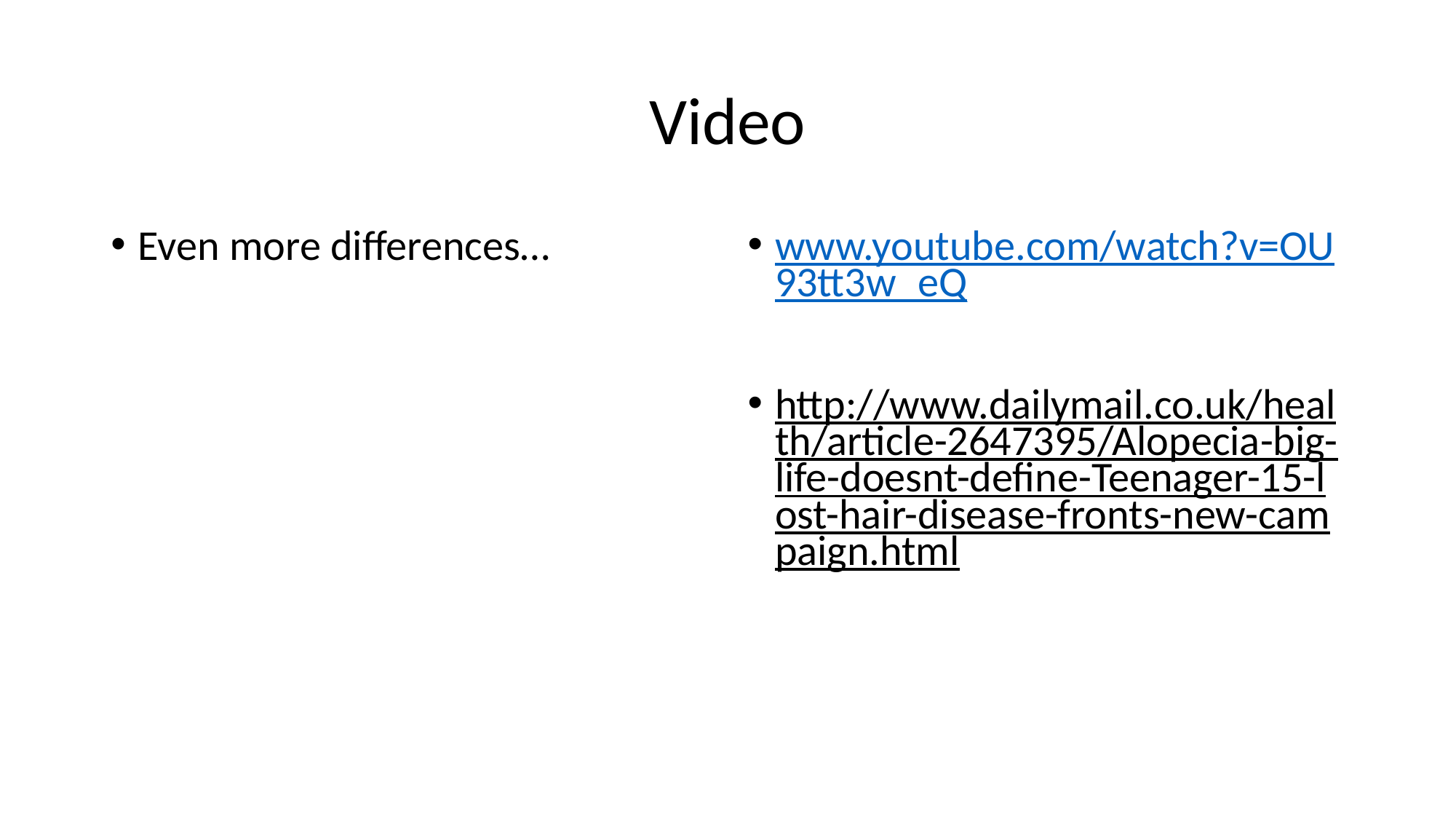

# Video
Even more differences…
www.youtube.com/watch?v=OU93tt3w_eQ

http://www.dailymail.co.uk/health/article-2647395/Alopecia-big-life-doesnt-define-Teenager-15-lost-hair-disease-fronts-new-campaign.html